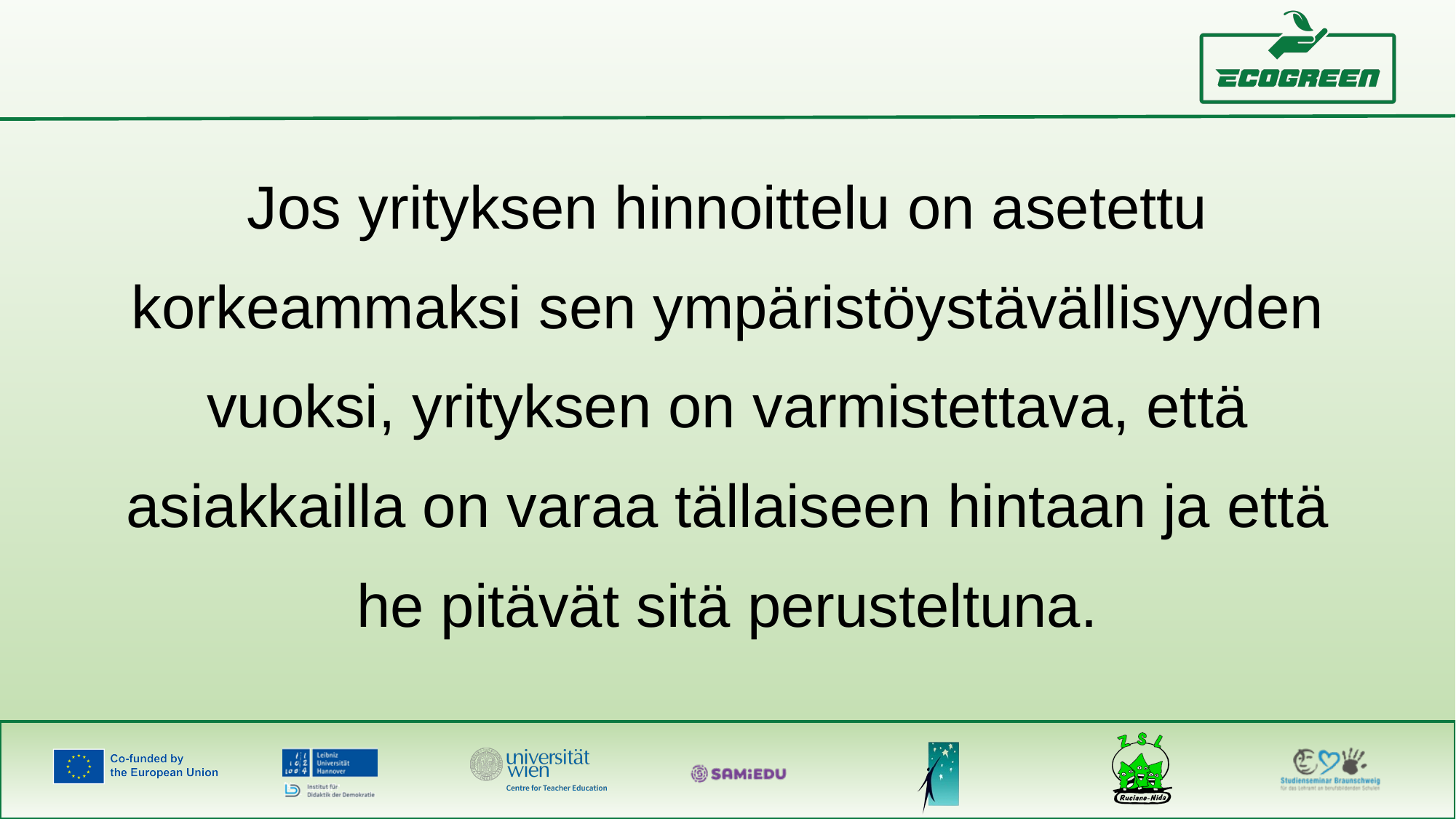

Jos yrityksen hinnoittelu on asetettu korkeammaksi sen ympäristöystävällisyyden vuoksi, yrityksen on varmistettava, että asiakkailla on varaa tällaiseen hintaan ja että he pitävät sitä perusteltuna.